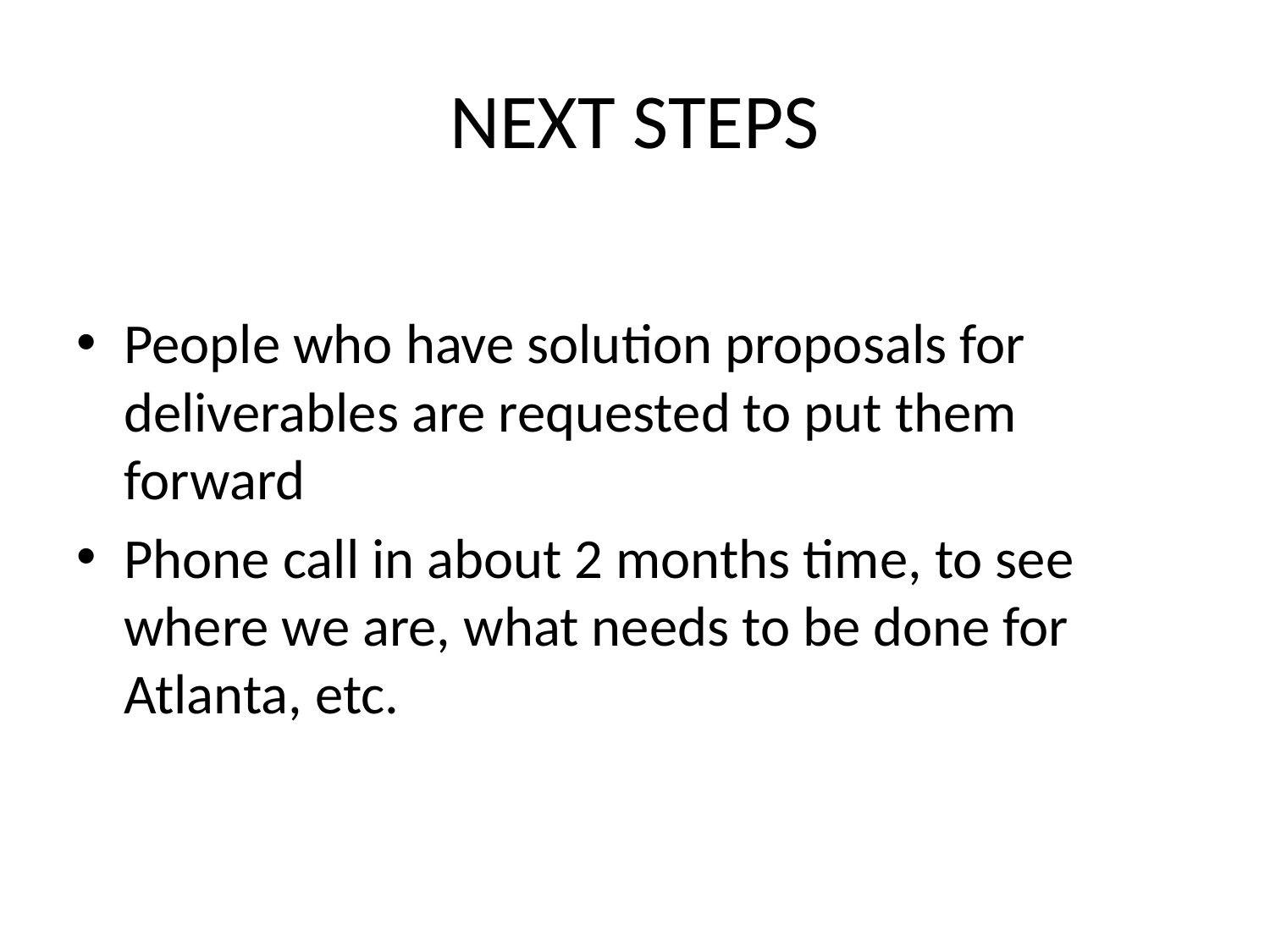

# NEXT STEPS

People who have solution proposals for deliverables are requested to put them forward
Phone call in about 2 months time, to see where we are, what needs to be done for Atlanta, etc.